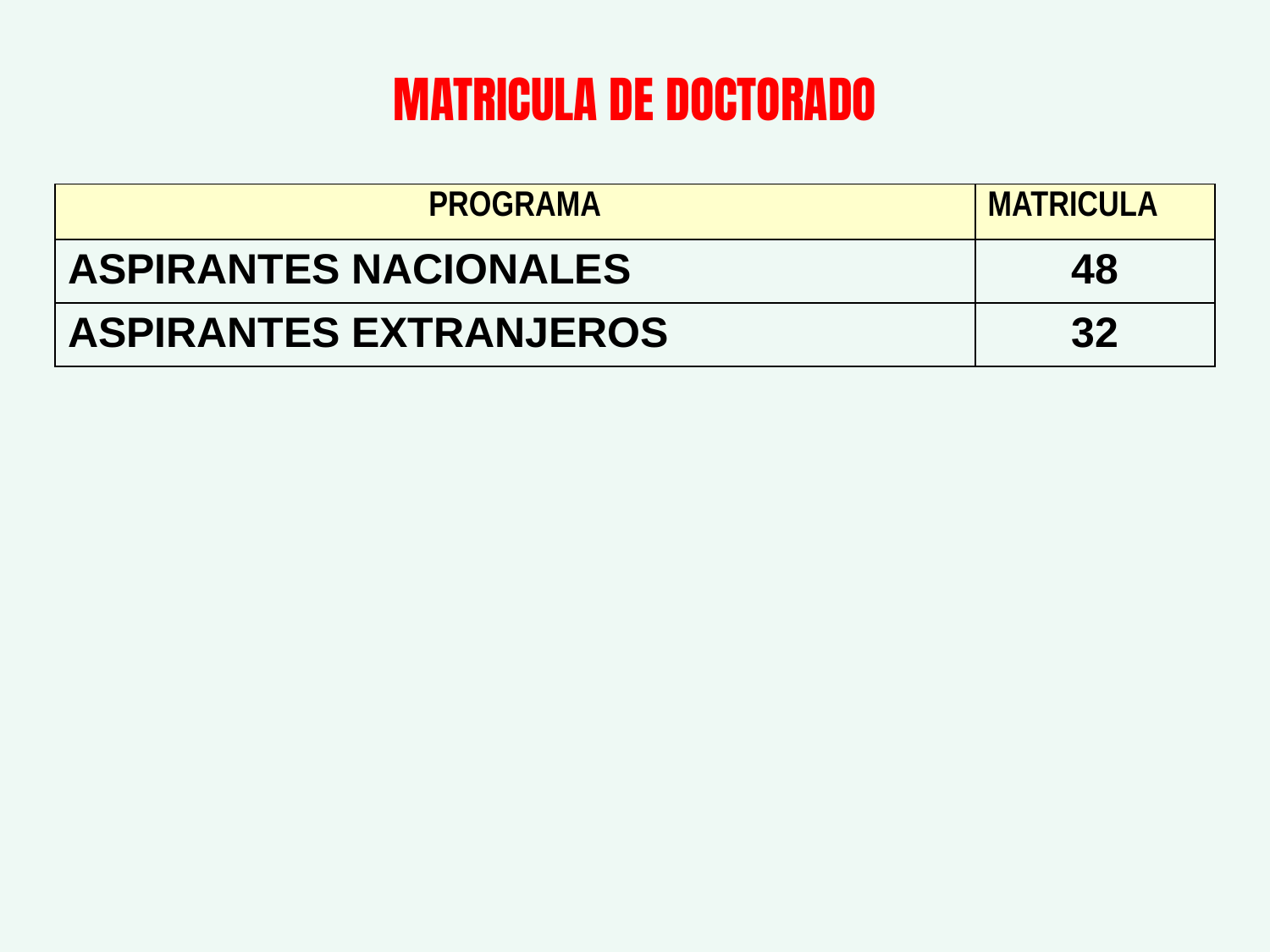

MATRICULA DE DOCTORADO
| PROGRAMA | MATRICULA |
| --- | --- |
| ASPIRANTES NACIONALES | 48 |
| ASPIRANTES EXTRANJEROS | 32 |